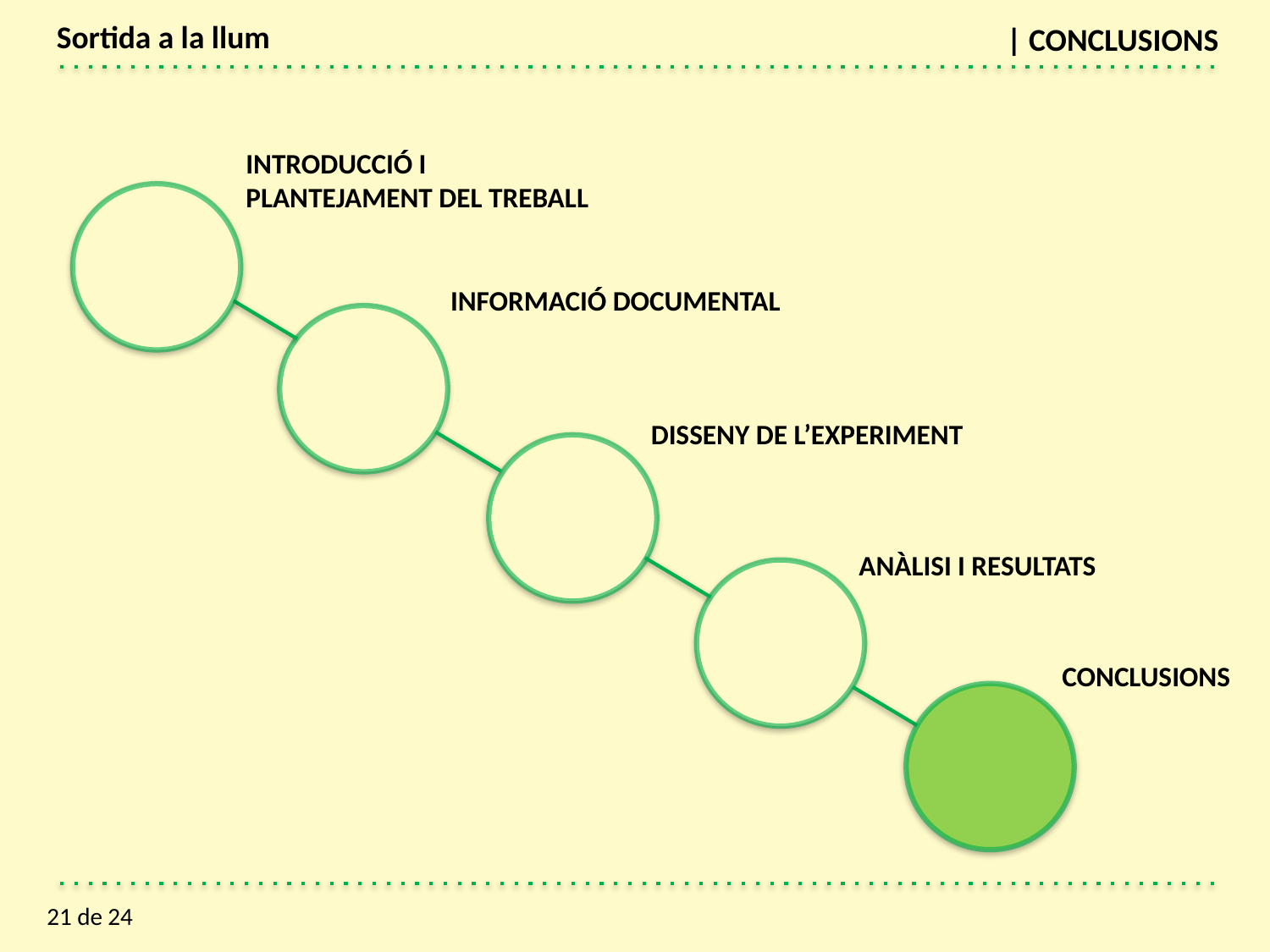

Sortida a la llum
| CONCLUSIONS
INTRODUCCIÓ I
PLANTEJAMENT DEL TREBALL

INFORMACIÓ DOCUMENTAL

DISSENY DE L’EXPERIMENT

ANÀLISI I RESULTATS

CONCLUSIONS

21 de 24